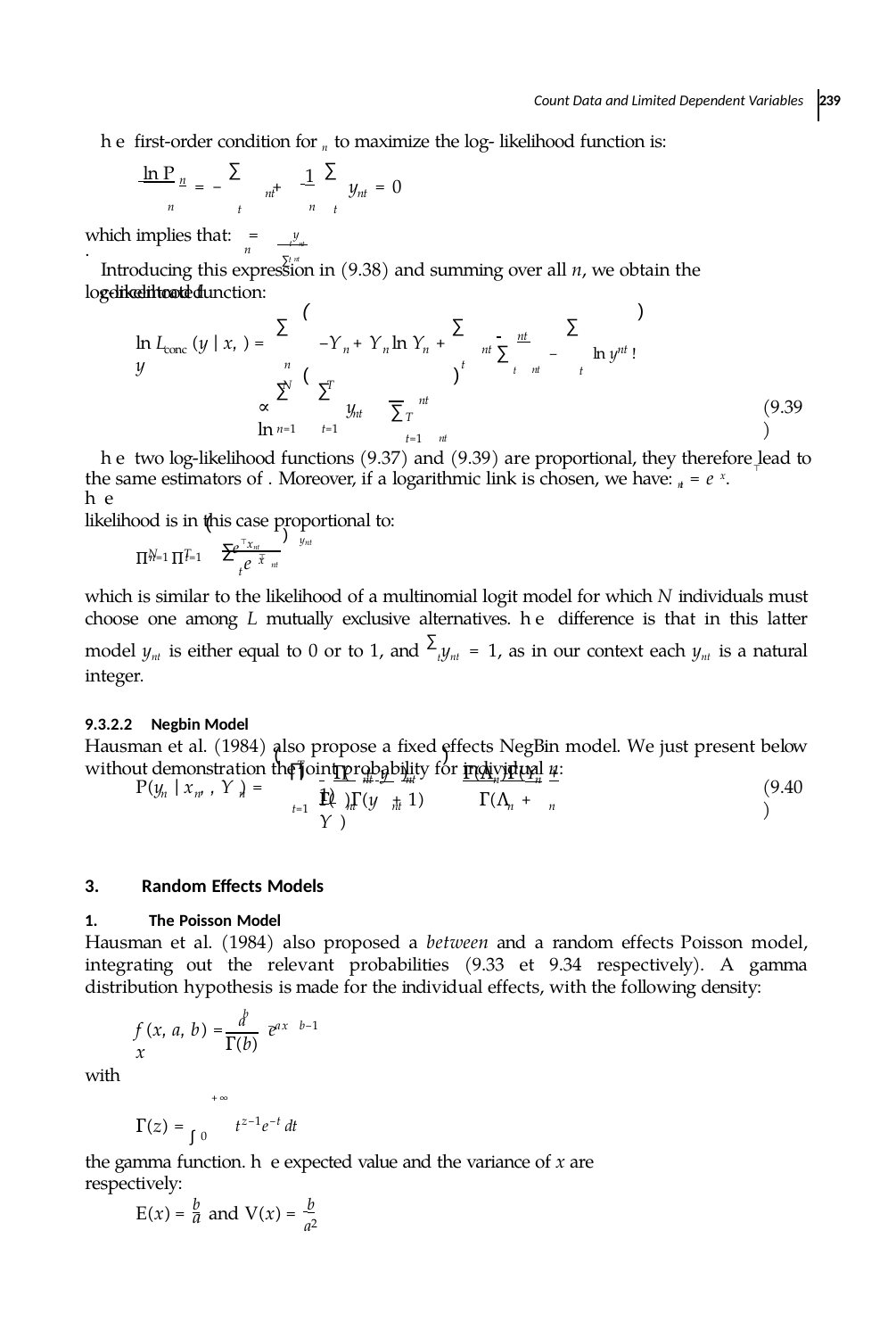

Count Data and Limited Dependent Variables  239

he ﬁrst-order condition for n to maximize the log- likelihood function is:

∑	∑
 ln P
 1
n
= −	 +
y  = 0
nt
nt

n
n
t	t
y
which implies that:  =	.
∑
t nt
n

t nt
Introducing this expression in (9.38) and summing over all n, we obtain the concentrated
log-likelihood function:
(	)
∑	∑	∑

nt
ln L	(y | x, ) =	–Y + Y ln Y +	y
∑	–	ln y !
nt
conc	n	n	n
nt

t nt	t
n	t
)
(
N	T
∑ ∑

nt
(9.39)
∝	y ln
nt	∑
T
t=1  nt

n=1	t=1
he two log-likelihood functions (9.37) and (9.39) are proportional, they therefore lead to
⊤
the same estimators of . Moreover, if a logarithmic link is chosen, we have: nt = e x. he
likelihood is in this case proportional to:
(
)ynt
e⊤xnt
ΠN  ΠT
∑
n=1  t=1
e
 x
⊤

nt
t
which is similar to the likelihood of a multinomial logit model for which N individuals must choose one among L mutually exclusive alternatives. he difference is that in this latter model ynt is either equal to 0 or to 1, and ∑tynt = 1, as in our context each ynt is a natural integer.
9.3.2.2  Negbin Model
Hausman et al. (1984) also propose a ﬁxed effects NegBin model. We just present below without demonstration the joint probability for individual n:
(	)
T
∏
 Г( + y ) 	Г(Λ )Г(Y + 1)
nt	nt	n	n
P(y | x , , Y ) =
(9.40)
n	n	n
Г( )Г(y + 1)	Г(Λ + Y )
nt	nt
n	n
t=1
Random Effects Models
The Poisson Model
Hausman et al. (1984) also proposed a between and a random effects Poisson model, integrating out the relevant probabilities (9.33 et 9.34 respectively). A gamma distribution hypothesis is made for the individual effects, with the following density:
b
f (x, a, b) =  a  e	x
–ax b–1
Г(b)

with
+∞
tz–1e–t dt
Г(z) = ∫
0
the gamma function. he expected value and the variance of x are respectively:
E(x) = b and V(x) =  b
a2
a